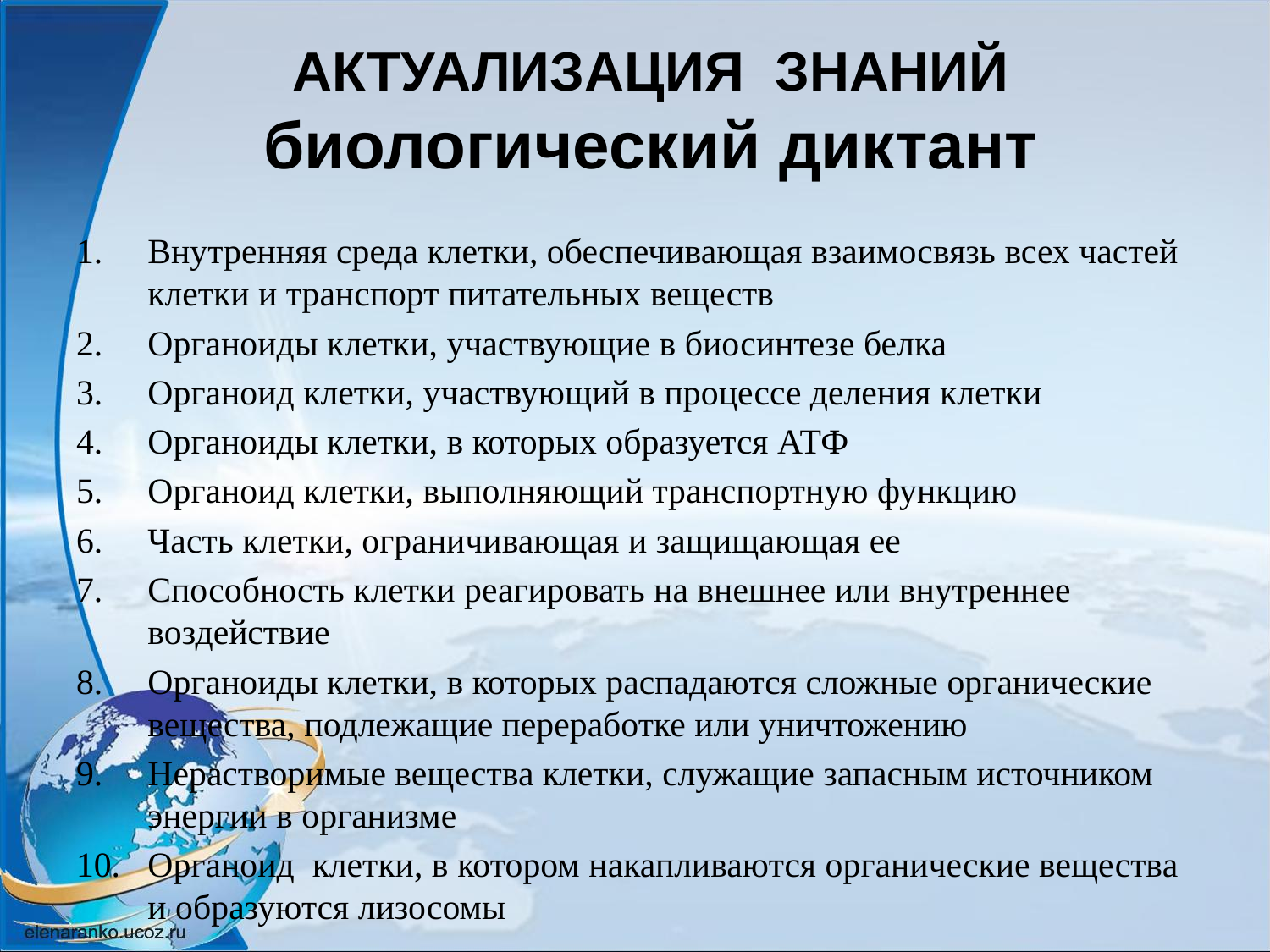

# АКТУАЛИЗАЦИЯ  ЗНАНИЙ биологический диктант
Внутренняя среда клетки, обеспечивающая взаимосвязь всех частей клетки и транспорт питательных веществ
Органоиды клетки, участвующие в биосинтезе белка
Органоид клетки, участвующий в процессе деления клетки
Органоиды клетки, в которых образуется АТФ
Органоид клетки, выполняющий транспортную функцию
Часть клетки, ограничивающая и защищающая ее
Способность клетки реагировать на внешнее или внутреннее воздействие
Органоиды клетки, в которых распадаются сложные органические вещества, подлежащие переработке или уничтожению
Нерастворимые вещества клетки, служащие запасным источником энергии в организме
Органоид  клетки, в котором накапливаются органические вещества и образуются лизосомы